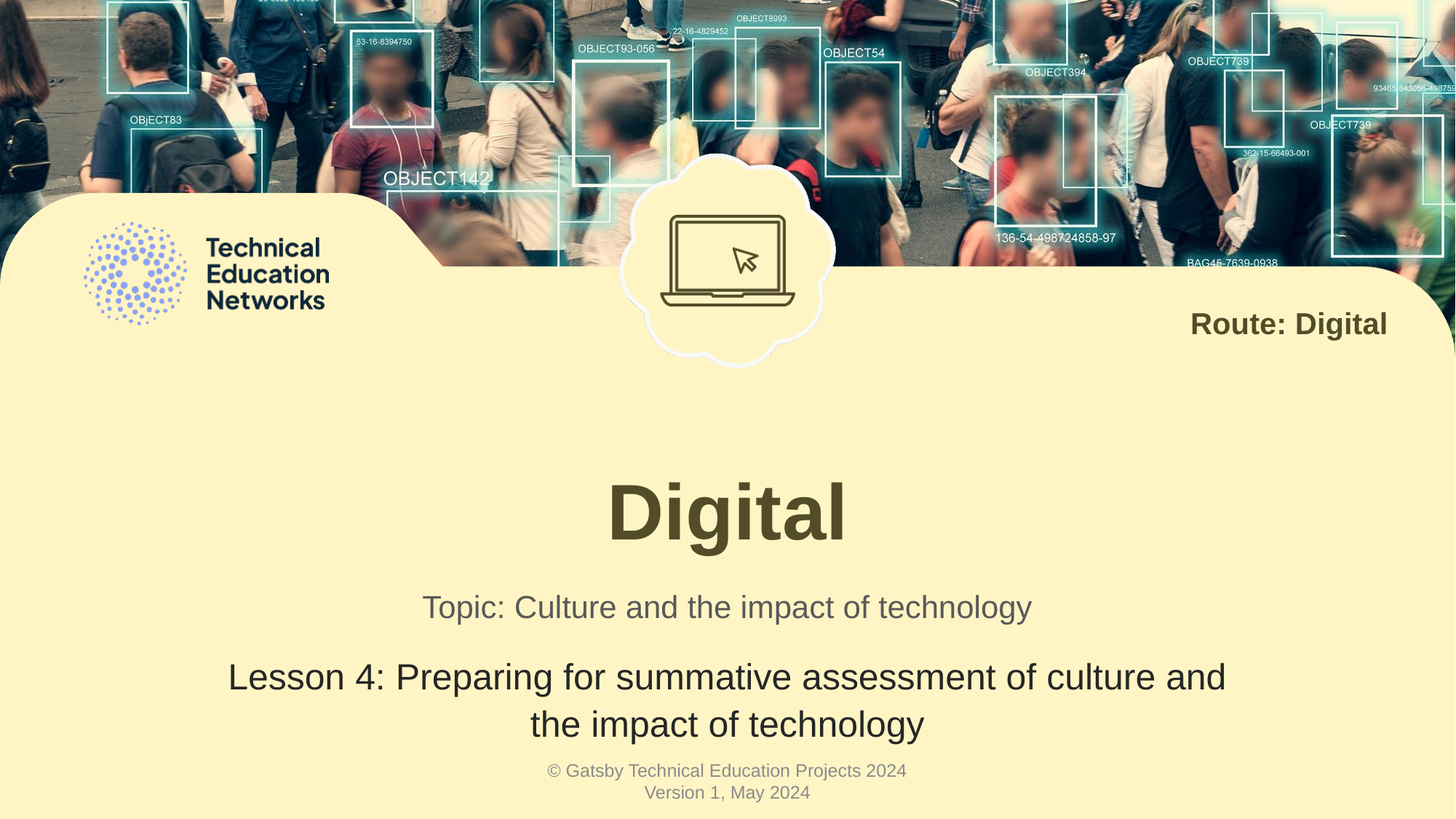

Route: Digital
# Digital
Topic: Culture and the impact of technology
Lesson 4: Preparing for summative assessment of culture and
the impact of technology